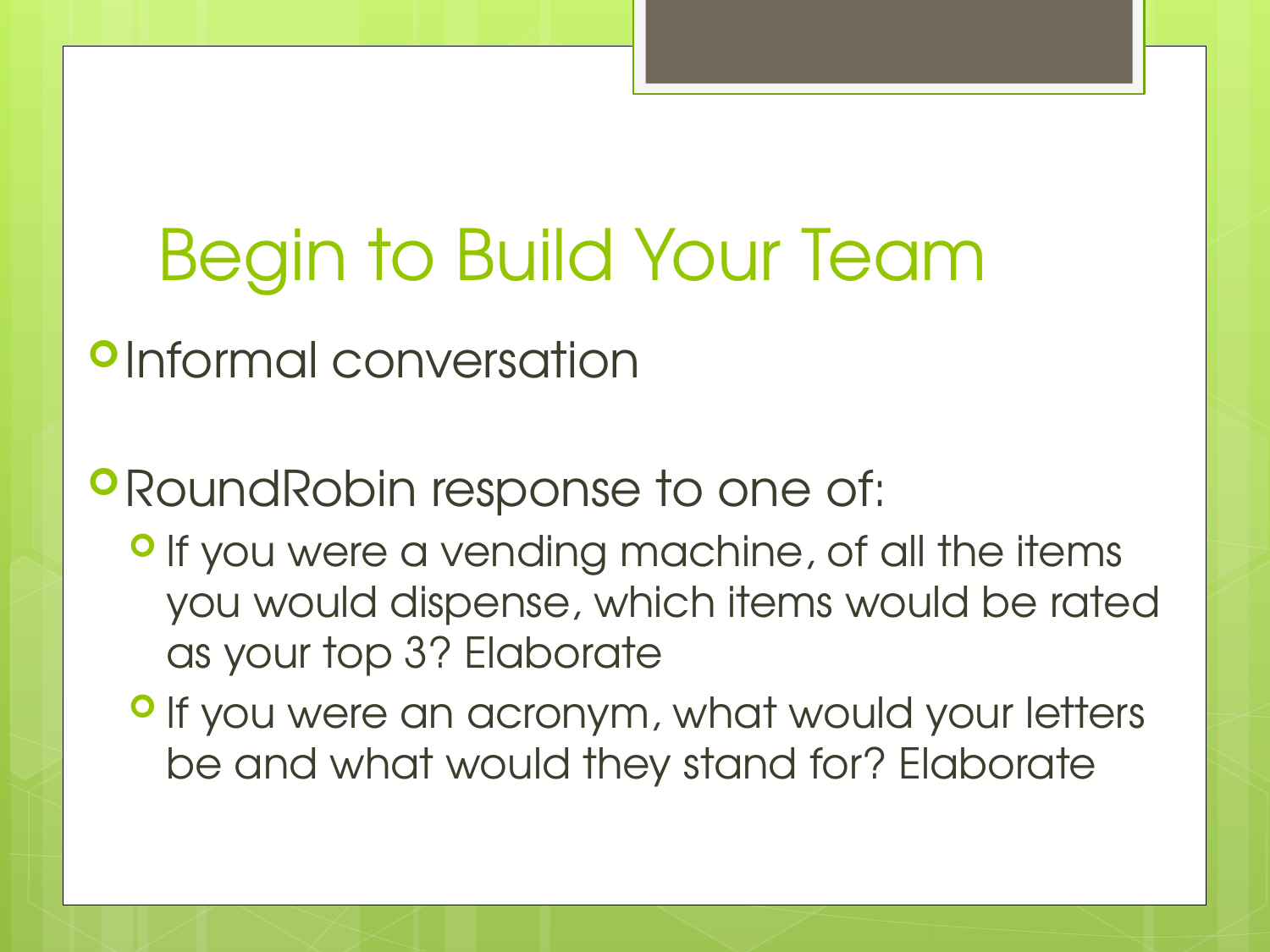

# Begin to Build Your Team
Informal conversation

RoundRobin response to one of:
If you were a vending machine, of all the items you would dispense, which items would be rated as your top 3? Elaborate
If you were an acronym, what would your letters be and what would they stand for? Elaborate